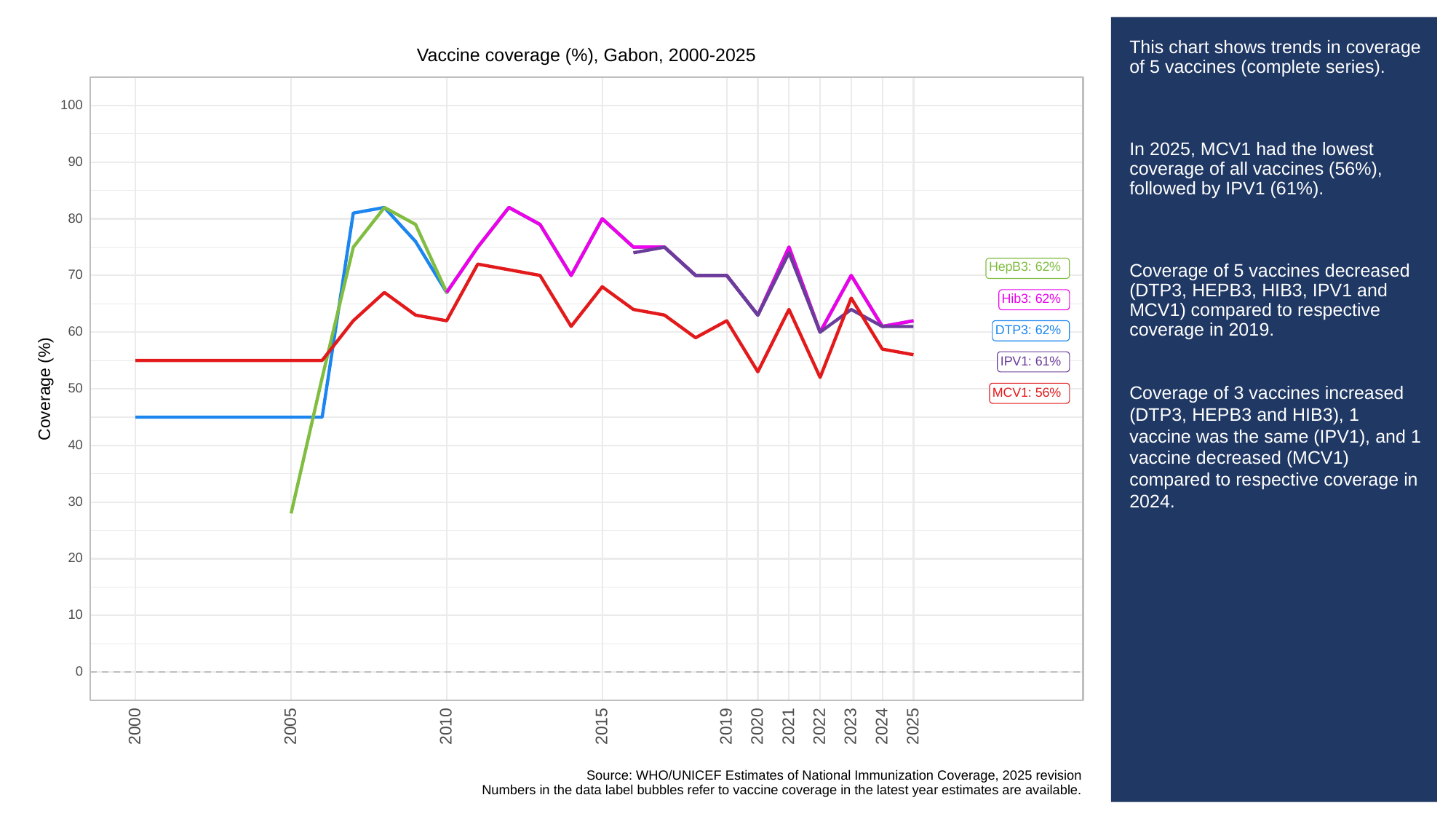

# This chart shows trends in coverage of 5 vaccines (complete series).

In 2025, MCV1 had the lowest coverage of all vaccines (56%), followed by IPV1 (61%).

Coverage of 5 vaccines decreased (DTP3, HEPB3, HIB3, IPV1 and MCV1) compared to respective coverage in 2019.

Coverage of 3 vaccines increased (DTP3, HEPB3 and HIB3), 1 vaccine was the same (IPV1), and 1 vaccine decreased (MCV1) compared to respective coverage in 2024.

Vaccine coverage (%), Gabon, 2000-2025

100

90

80

HepB3: 62%

70

Hib3: 62%

DTP3: 62%
60

IPV1: 61%

Coverage (%)

50
MCV1: 56%

40

30

20

10

0

2023
2000
2005
2010
2015
2019
2020
2021
2022
2024
2025
Source: WHO/UNICEF Estimates of National Immunization Coverage, 2025 revision
Numbers in the data label bubbles refer to vaccine coverage in the latest year estimates are available.